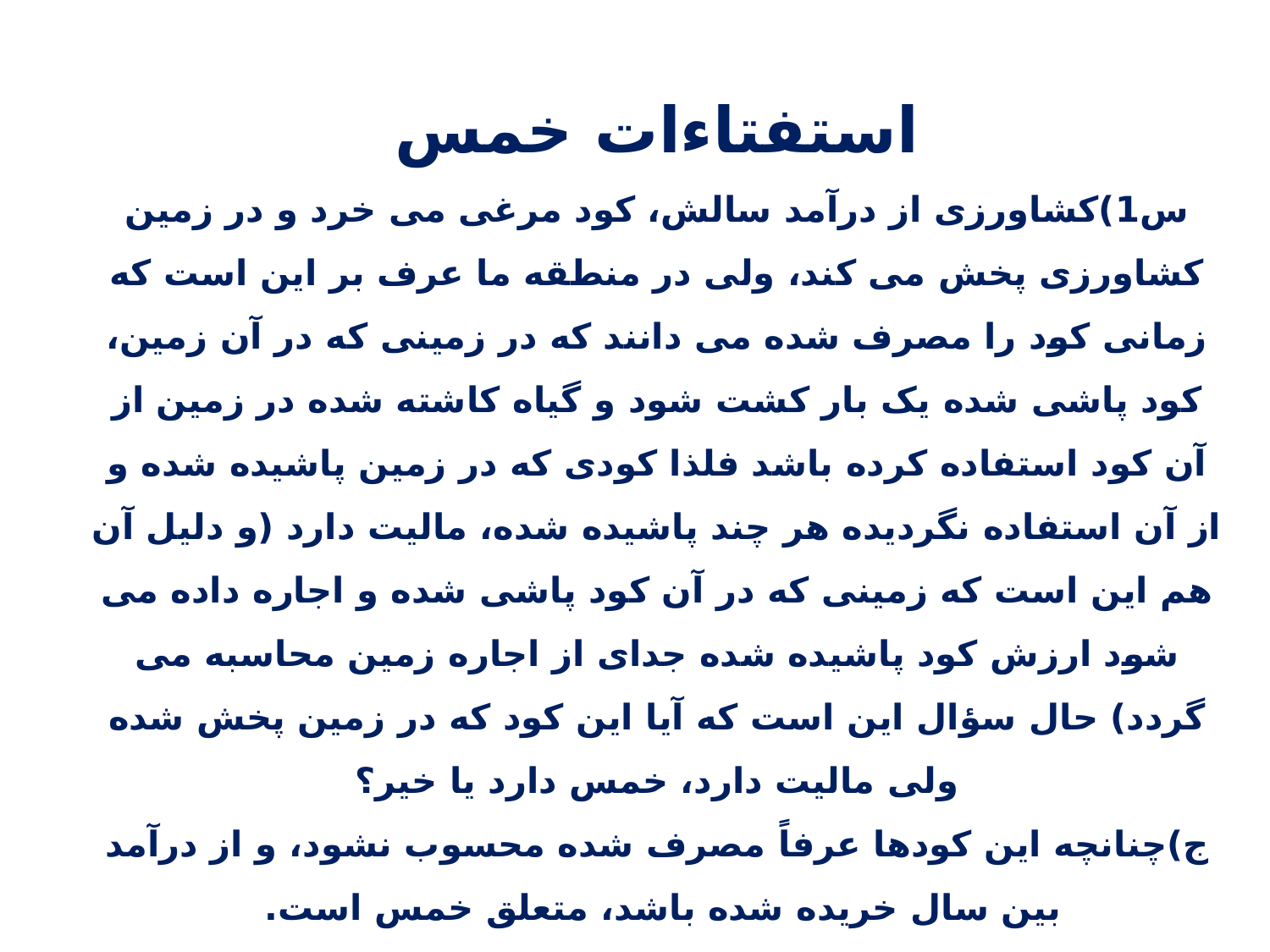

استفتاءات خمس
س1)کشاورزی از درآمد سالش، کود مرغی می خرد و در زمین کشاورزی پخش می کند، ولی در منطقه ما عرف بر این است که زمانی کود را مصرف شده می دانند که در زمینی که در آن زمین، کود پاشی شده یک بار کشت شود و گیاه کاشته شده در زمین از آن کود استفاده کرده باشد فلذا کودی که در زمین پاشیده شده و از آن استفاده نگردیده هر چند پاشیده شده، مالیت دارد (و دلیل آن هم این است که زمینی که در آن کود پاشی شده و اجاره داده می شود ارزش کود پاشیده شده جدای از اجاره زمین محاسبه می گردد) حال سؤال این است که آیا این کود که در زمین پخش شده ولی مالیت دارد، خمس دارد یا خیر؟
ج)چنانچه این کودها عرفاً مصرف شده محسوب نشود، و از درآمد بین سال خریده شده باشد، متعلق خمس است.
شماره استفتاء: 1184445منتخب المسائل، خمس م. 1628و 1580 و اجوبه س956